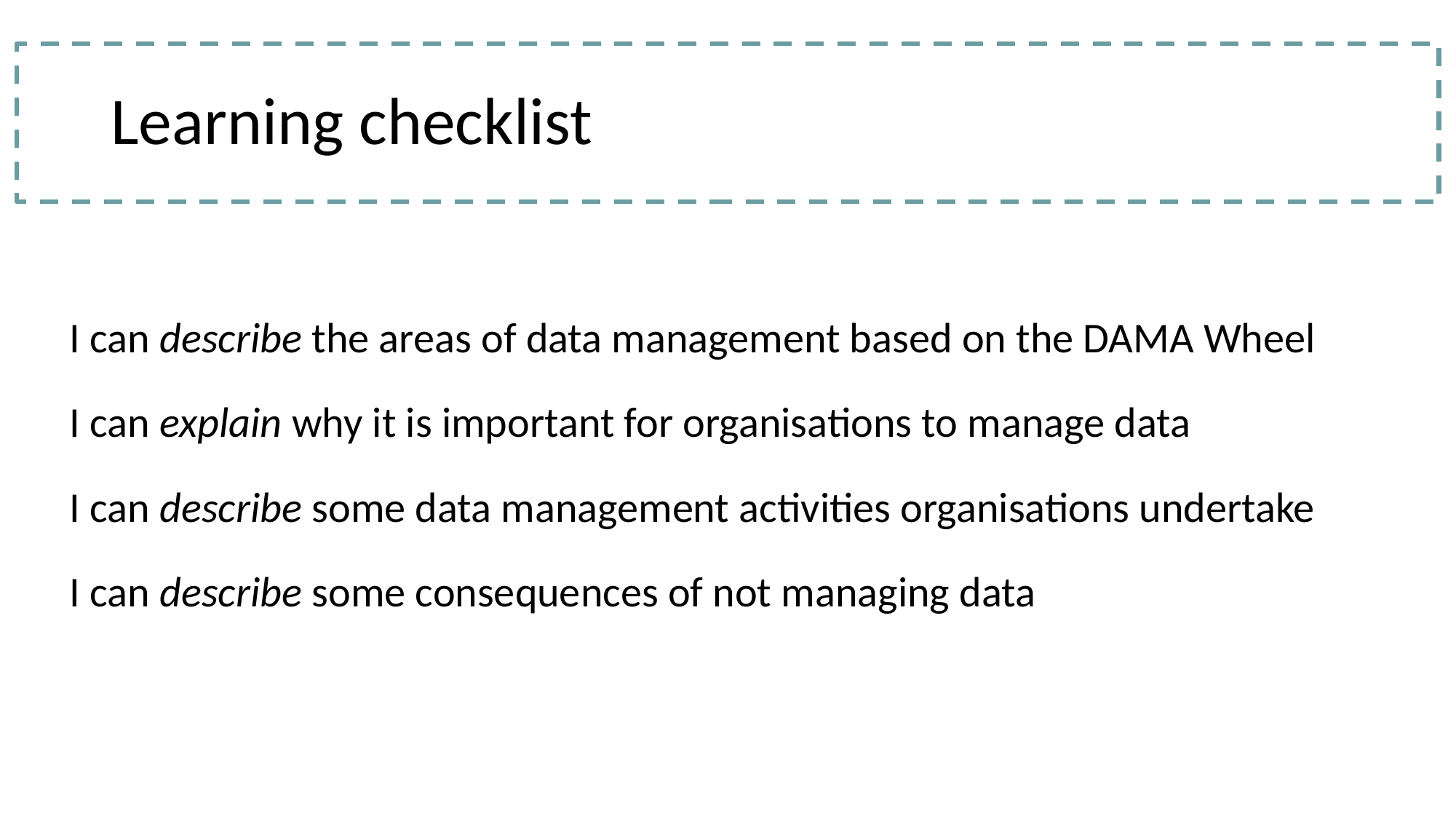

# Learning checklist
| I can describe the areas of data management based on the DAMA Wheel I can explain why it is important for organisations to manage data I can describe some data management activities organisations undertake I can describe some consequences of not managing data |
| --- |